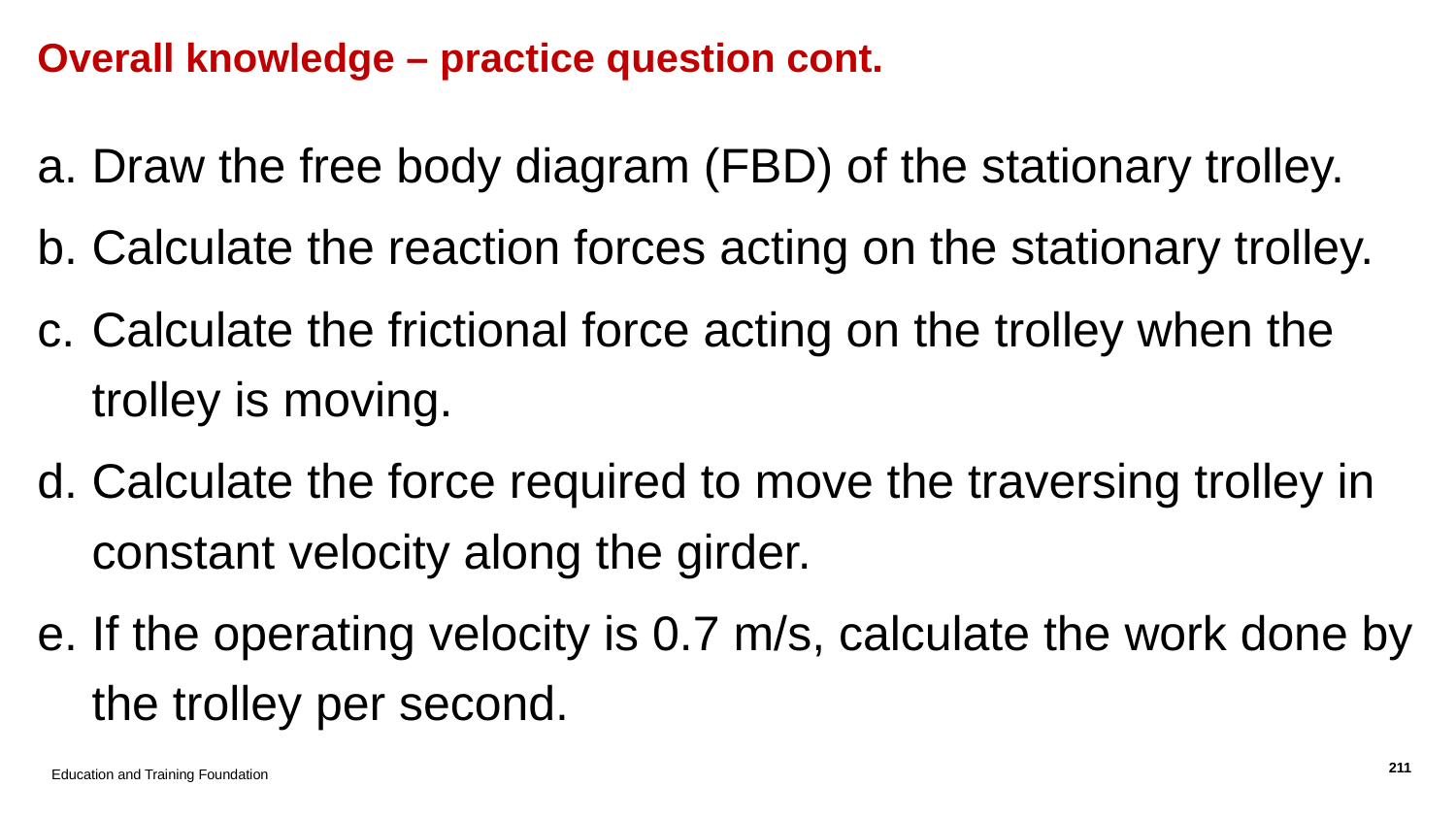

# Overall knowledge – practice question cont.
Draw the free body diagram (FBD) of the stationary trolley.
Calculate the reaction forces acting on the stationary trolley.
Calculate the frictional force acting on the trolley when the trolley is moving.
Calculate the force required to move the traversing trolley in constant velocity along the girder.
If the operating velocity is 0.7 m/s, calculate the work done by the trolley per second.

Education and Training Foundation
211